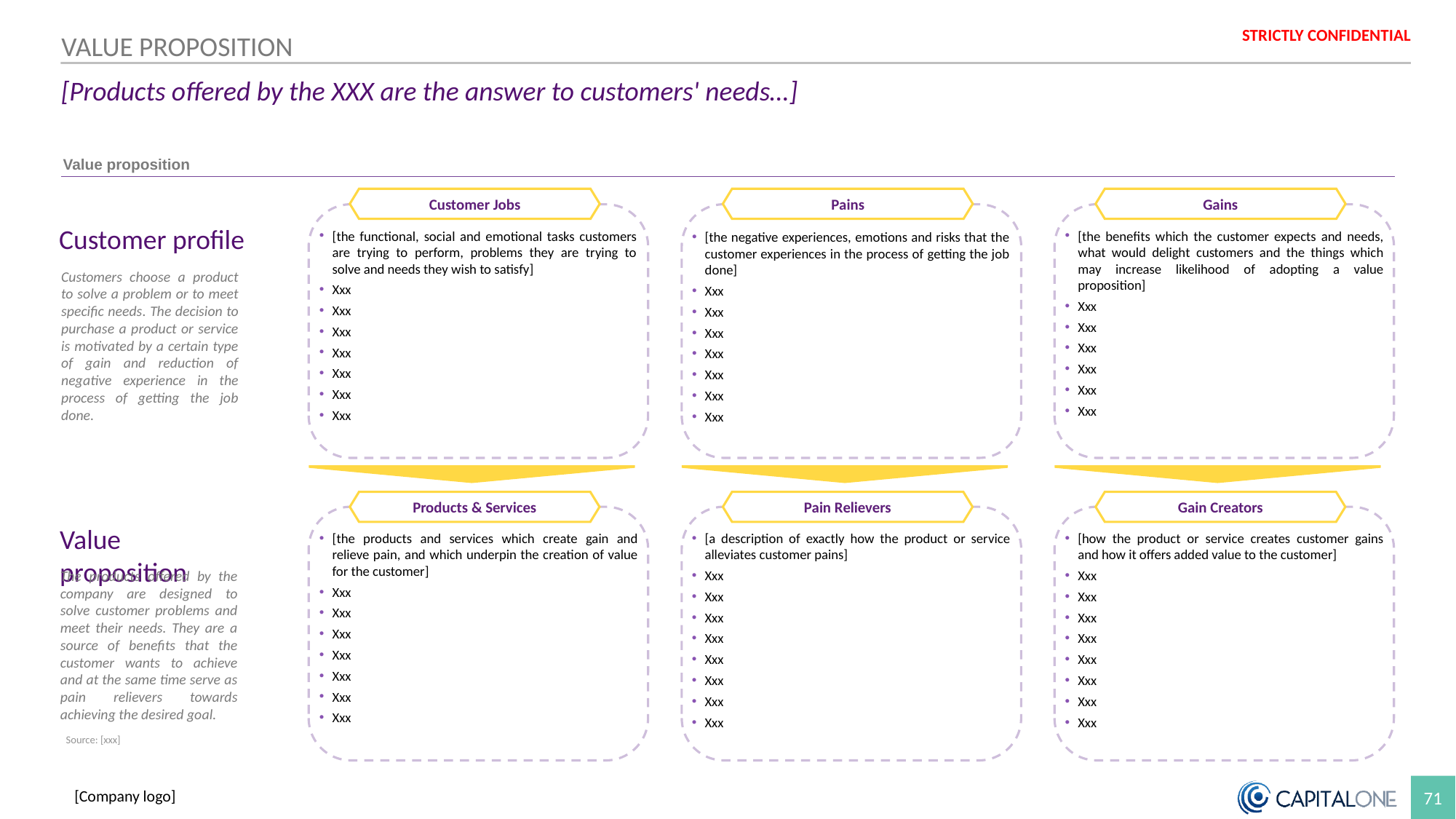

Colour palette

VALUE PROPOSITION
[Products offered by the XXX are the answer to customers' needs…]

Value proposition
Customer Jobs

[the functional, social and emotional tasks customers are trying to perform, problems they are trying to solve and needs they wish to satisfy]
Xxx
Xxx
Xxx
Xxx
Xxx
Xxx
Xxx

Pains

[the negative experiences, emotions and risks that the customer experiences in the process of getting the job done]
Xxx
Xxx
Xxx
Xxx
Xxx
Xxx
Xxx

Gains

[the benefits which the customer expects and needs, what would delight customers and the things which may increase likelihood of adopting a value proposition]
Xxx
Xxx
Xxx
Xxx
Xxx
Xxx

Customer profile
Customers choose a product to solve a problem or to meet specific needs. The decision to purchase a product or service is motivated by a certain type of gain and reduction of negative experience in the process of getting the job done.

Products & Services

[the products and services which create gain and relieve pain, and which underpin the creation of value for the customer]
Xxx
Xxx
Xxx
Xxx
Xxx
Xxx
Xxx

Pain Relievers

[a description of exactly how the product or service alleviates customer pains]
Xxx
Xxx
Xxx
Xxx
Xxx
Xxx
Xxx
Xxx

Gain Creators

[how the product or service creates customer gains and how it offers added value to the customer]
Xxx
Xxx
Xxx
Xxx
Xxx
Xxx
Xxx
Xxx

Value proposition
The products offered by the company are designed to solve customer problems and meet their needs. They are a source of benefits that the customer wants to achieve and at the same time serve as pain relievers towards achieving the desired goal.
Source: [xxx]